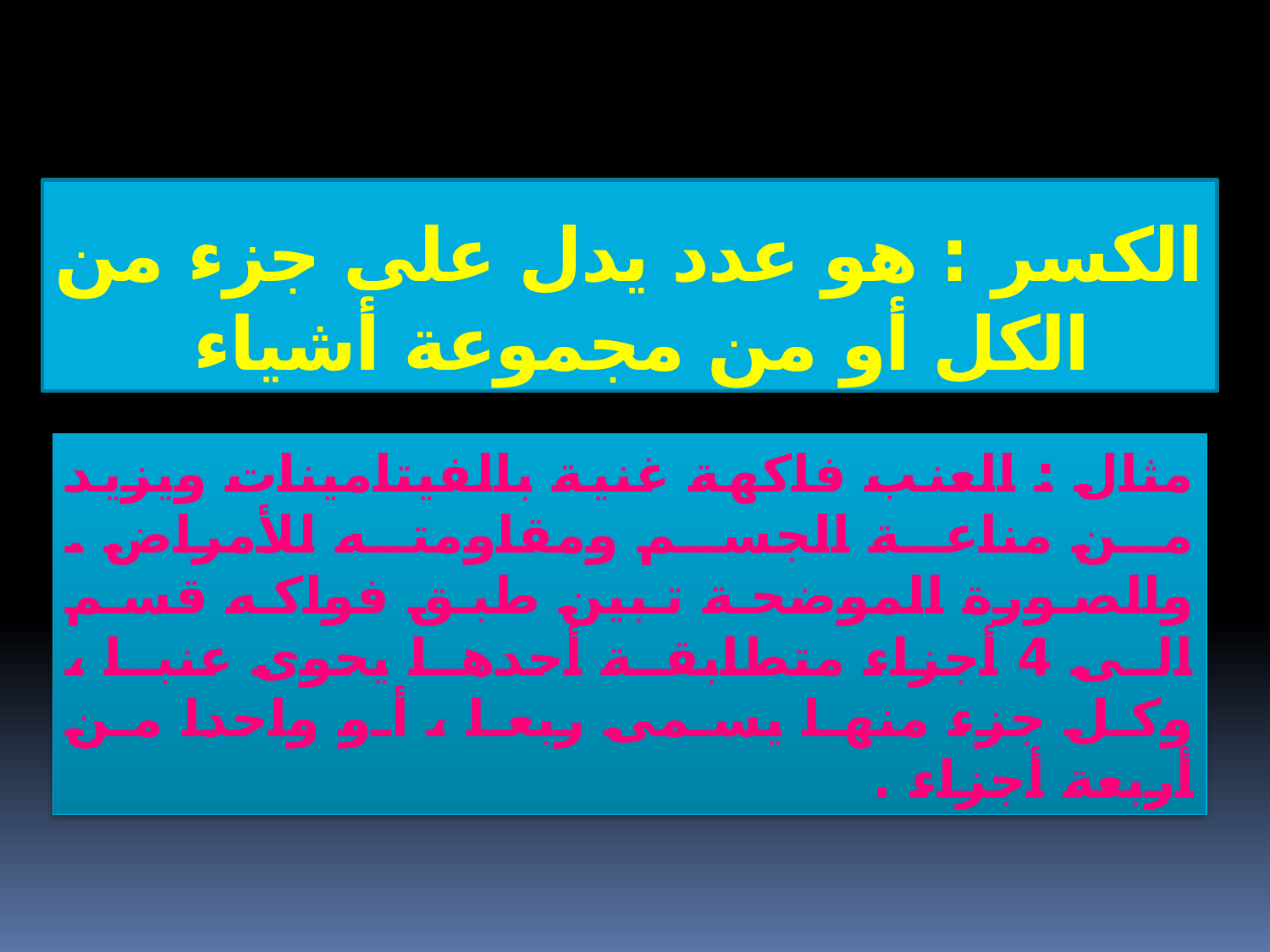

الكسر : هو عدد يدل على جزء من الكل أو من مجموعة أشياء
مثال : العنب فاكهة غنية بالفيتامينات ويزيد من مناعة الجسم ومقاومته للأمراض . والصورة الموضحة تبين طبق فواكه قسم الى 4 أجزاء متطابقة أحدها يحوى عنبا ، وكل جزء منها يسمى ربعا ، أو واحدا من أربعة أجزاء .